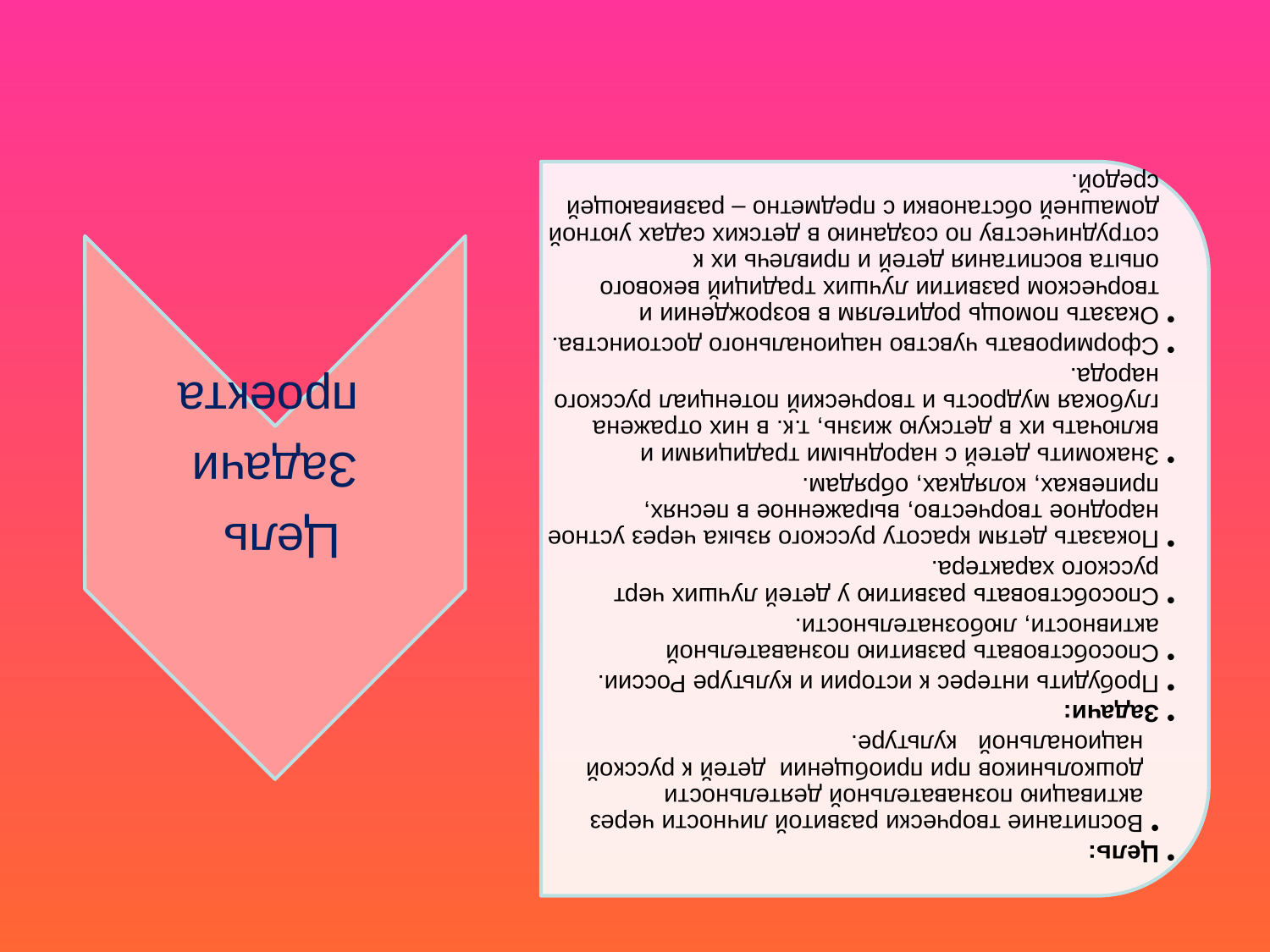

Цель
 Задачи
 проекта

Цель:
Воспитание творчески развитой личности через активацию познавательной деятельности  дошкольников при приобщении  детей к русской национальной   культуре.
Задачи:
Пробудить интерес к истории и культуре России.
Способствовать развитию познавательной активности, любознательности.
Способствовать развитию у детей лучших черт русского характера.
Показать детям красоту русского языка через устное народное творчество, выраженное в песнях, припевках, колядках, обрядам.
Знакомить детей с народными традициями и включать их в детскую жизнь, т.к. в них отражена глубокая мудрость и творческий потенциал русского народа.
Сформировать чувство национального достоинства.
Оказать помощь родителям в возрождении и творческом развитии лучших традиций векового опыта воспитания детей и привлечь их к сотрудничеству по созданию в детских садах уютной домашней обстановки с предметно – развивающей средой.